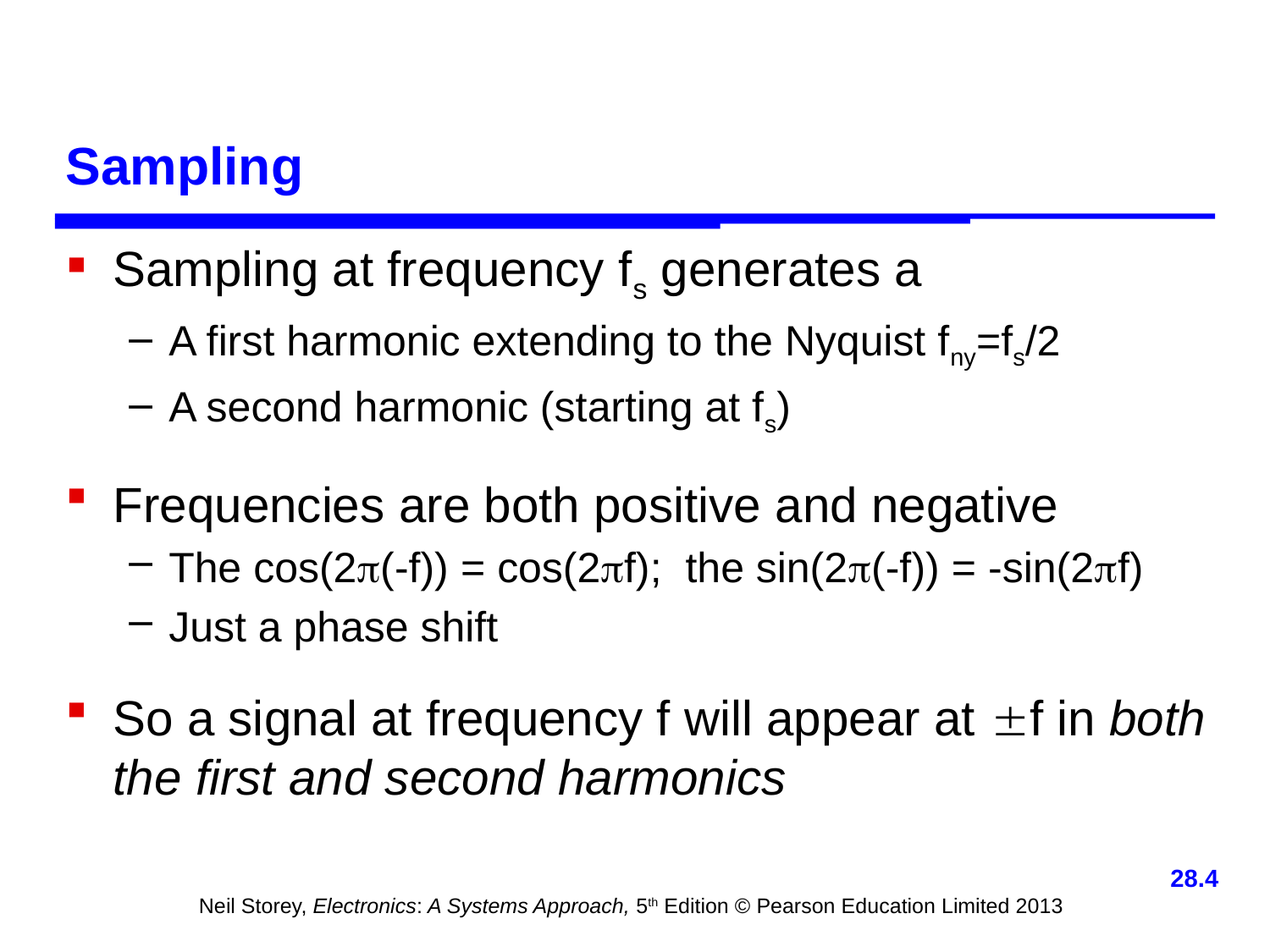

# Sampling
Sampling at frequency fs generates a
A first harmonic extending to the Nyquist fny=fs/2
A second harmonic (starting at fs)

Frequencies are both positive and negative
The cos(2π(-f)) = cos(2πf);  the sin(2π(-f)) = -sin(2πf)
Just a phase shift

So a signal at frequency f will appear at ±f in both the first and second harmonics